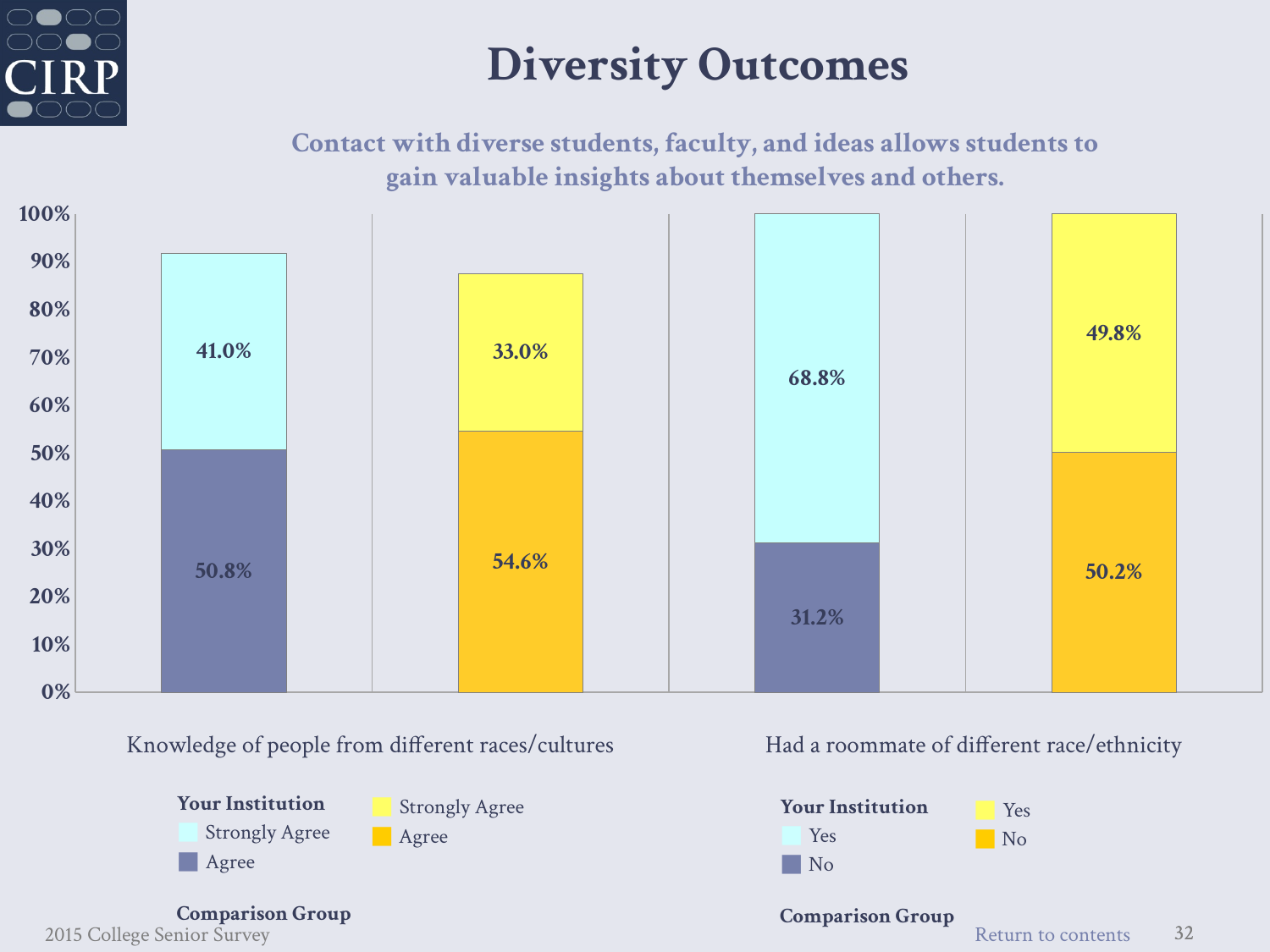

Diversity Outcomes
Contact with diverse students, faculty, and ideas allows students to
gain valuable insights about themselves and others.

### Chart

| Category | stronger | much stronger |
|---|---|---|
| Knowledge of people from different races/cultures | 0.508 | 0.41 |
| comp | 0.546 | 0.33 |
| Had a roommate of different race/ethnicity | 0.312 | 0.688 |
| comp | 0.502 | 0.498 |
Knowledge of people from different races/cultures
Had a roommate of different race/ethnicity
Your Institution
■ Strongly Agree
■ Agree

Comparison Group
■ Strongly Agree
■ Agree

Your Institution
■ Yes
■ No

Comparison Group
■ Yes
■ No

2015 College Senior Survey
32
32